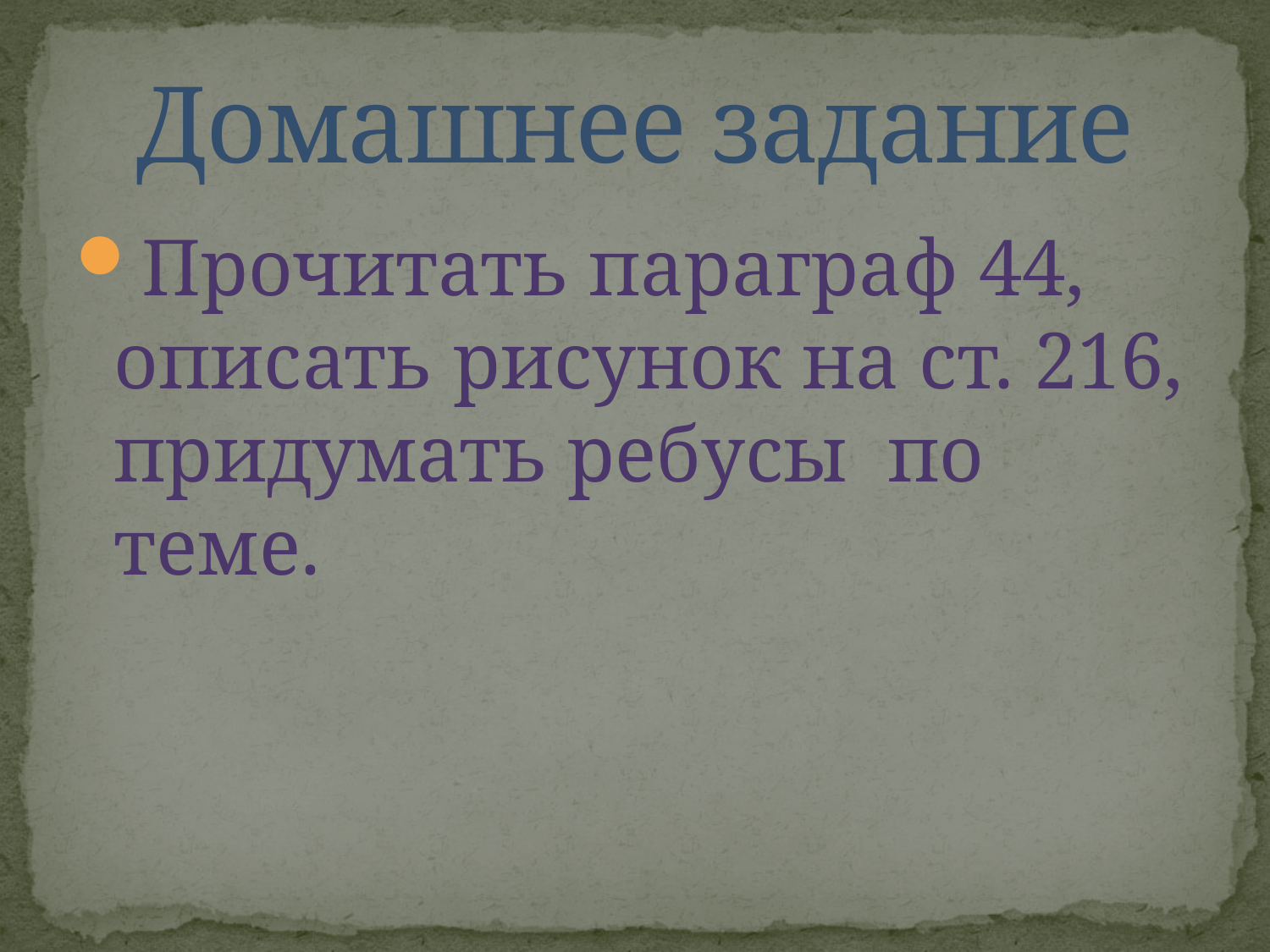

# Домашнее задание
Прочитать параграф 44, описать рисунок на ст. 216, придумать ребусы  по теме.